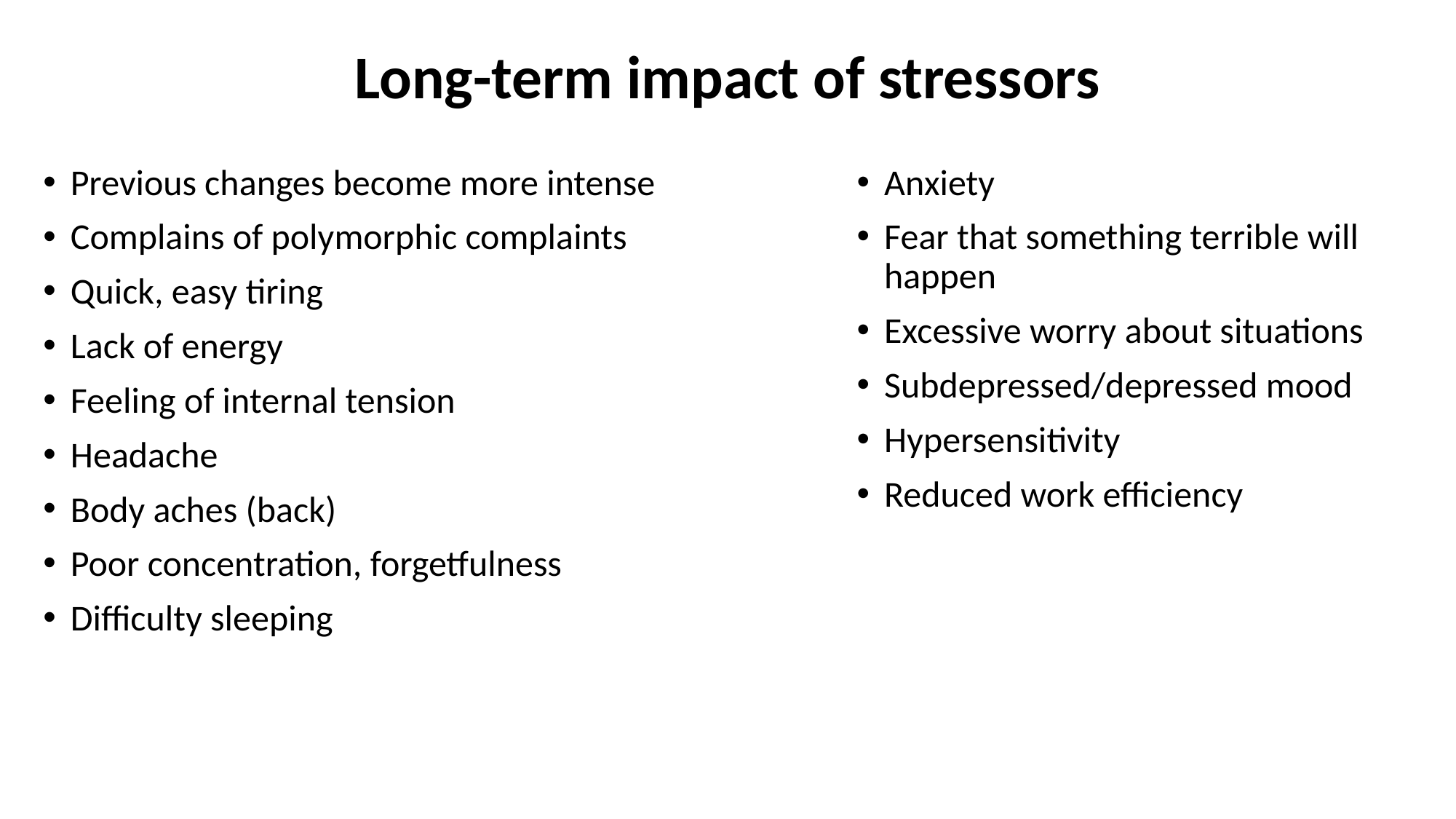

# Long-term impact of stressors
Previous changes become more intense
Complains of polymorphic complaints
Quick, easy tiring
Lack of energy
Feeling of internal tension
Headache
Body aches (back)
Poor concentration, forgetfulness
Difficulty sleeping
Anxiety
Fear that something terrible will happen
Excessive worry about situations
Subdepressed/depressed mood
Hypersensitivity
Reduced work efficiency